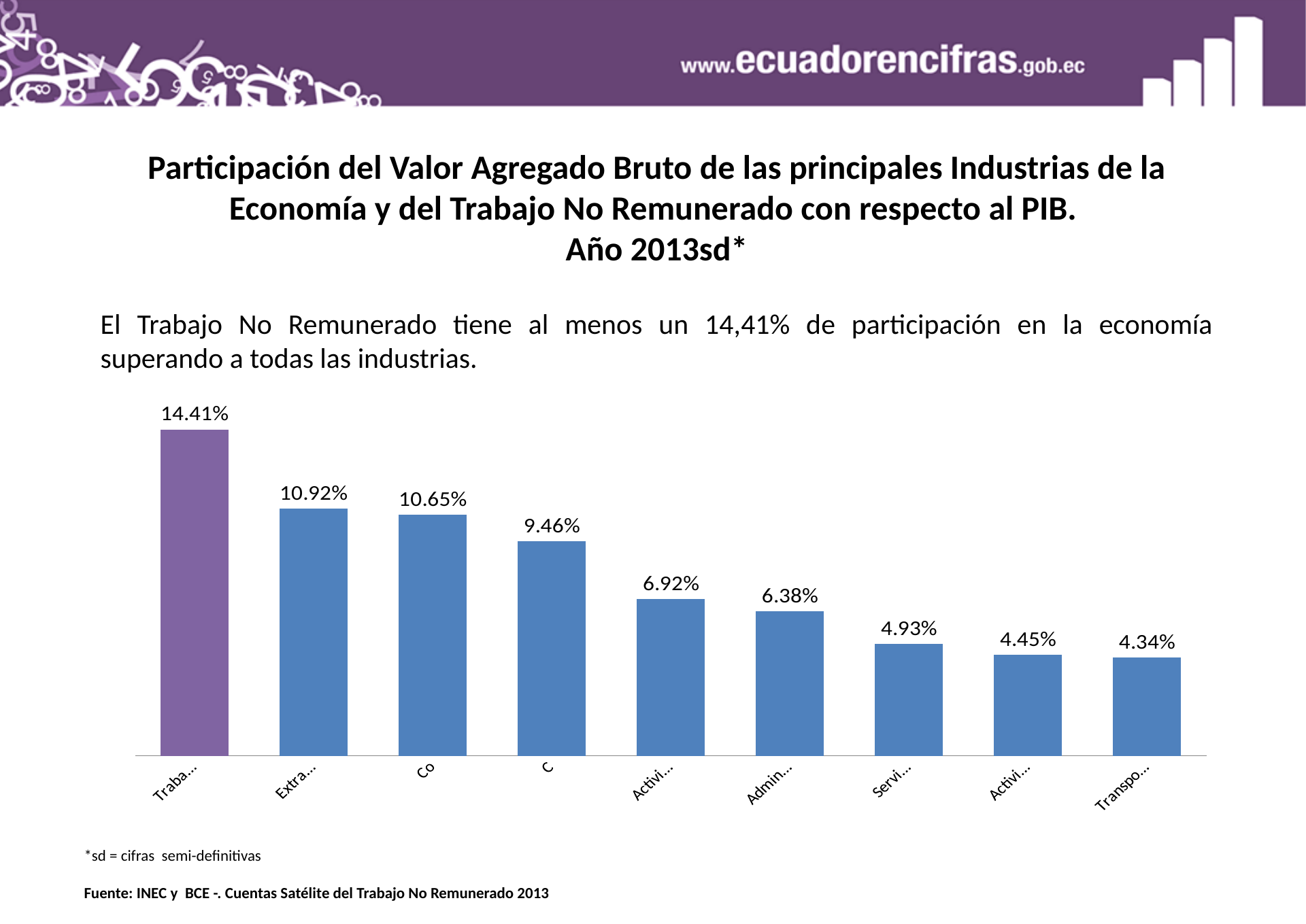

Participación del Valor Agregado Bruto de las principales Industrias de la Economía y del Trabajo No Remunerado con respecto al PIB.
Año 2013sd*
El Trabajo No Remunerado tiene al menos un 14,41% de participación en la economía superando a todas las industrias.

### Chart

| Category |  |
|---|---|
| Trabajo no Remunerado | 0.14412479423888933 |
| Extracción de petróleo | 0.10921518563157809 |
| Construcción | 0.10652488911505922 |
| Comercio | 0.09464459262280805 |
| Actividades profesionales | 0.0692233923358583 |
| Administración pública | 0.06384423426268439 |
| Servicios de enseñanza | 0.04927134109766198 |
| Actividades inmobiliarias | 0.04451464962131306 |
| Transporte y almacenamiento | 0.04335170961223692 |
*sd = cifras  semi-definitivas

Fuente: INEC y  BCE -. Cuentas Satélite del Trabajo No Remunerado 2013